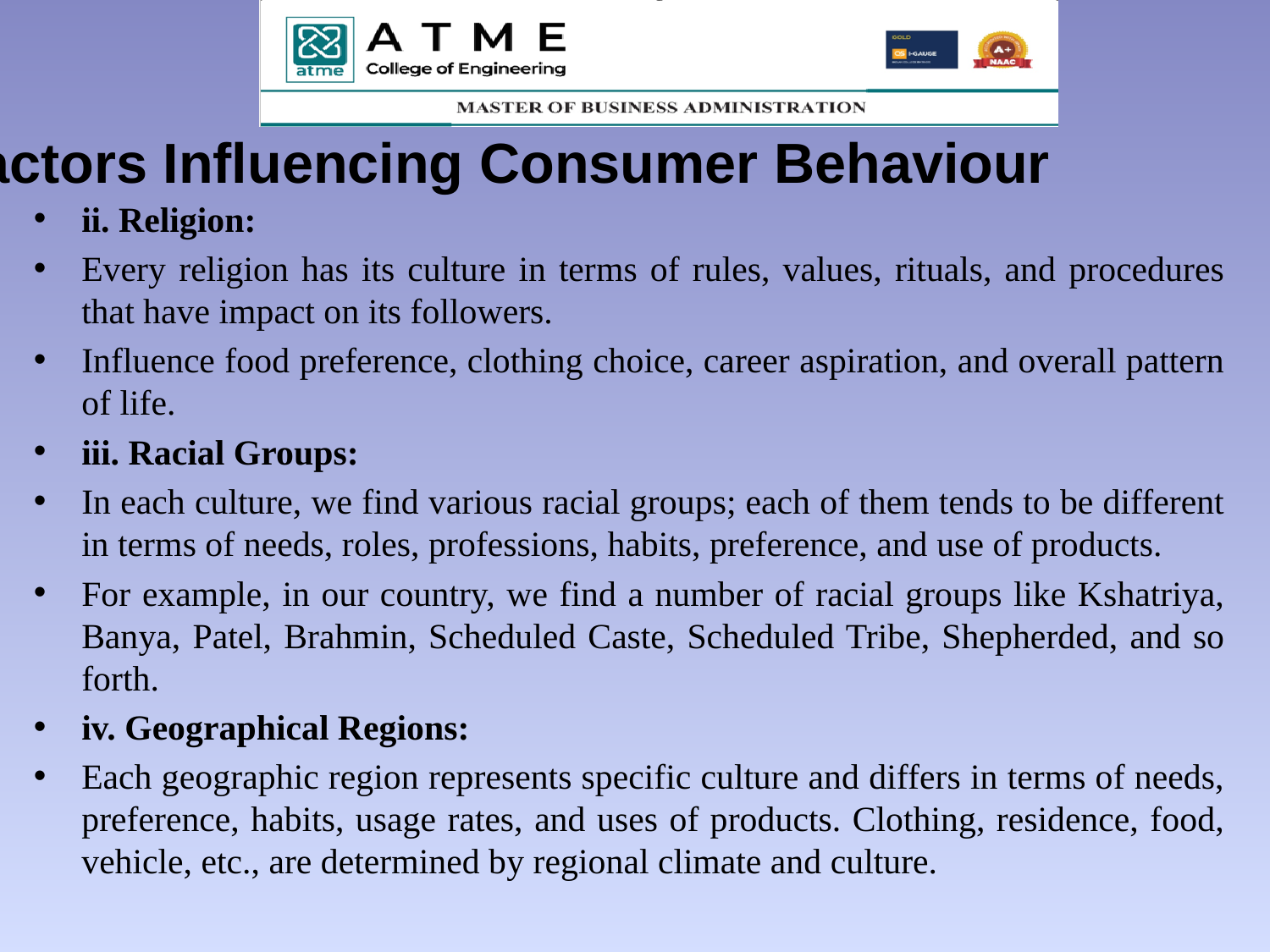

# Factors Influencing Consumer Behaviour
ii. Religion:
Every religion has its culture in terms of rules, values, rituals, and procedures that have impact on its followers.
Influence food preference, clothing choice, career aspiration, and overall pattern of life.
iii. Racial Groups:
In each culture, we find various racial groups; each of them tends to be different in terms of needs, roles, professions, habits, preference, and use of products.
For example, in our country, we find a number of racial groups like Kshatriya, Banya, Patel, Brahmin, Scheduled Caste, Scheduled Tribe, Shepherded, and so forth.
iv. Geographical Regions:
Each geographic region represents specific culture and differs in terms of needs, preference, habits, usage rates, and uses of products. Clothing, residence, food, vehicle, etc., are determined by regional climate and culture.